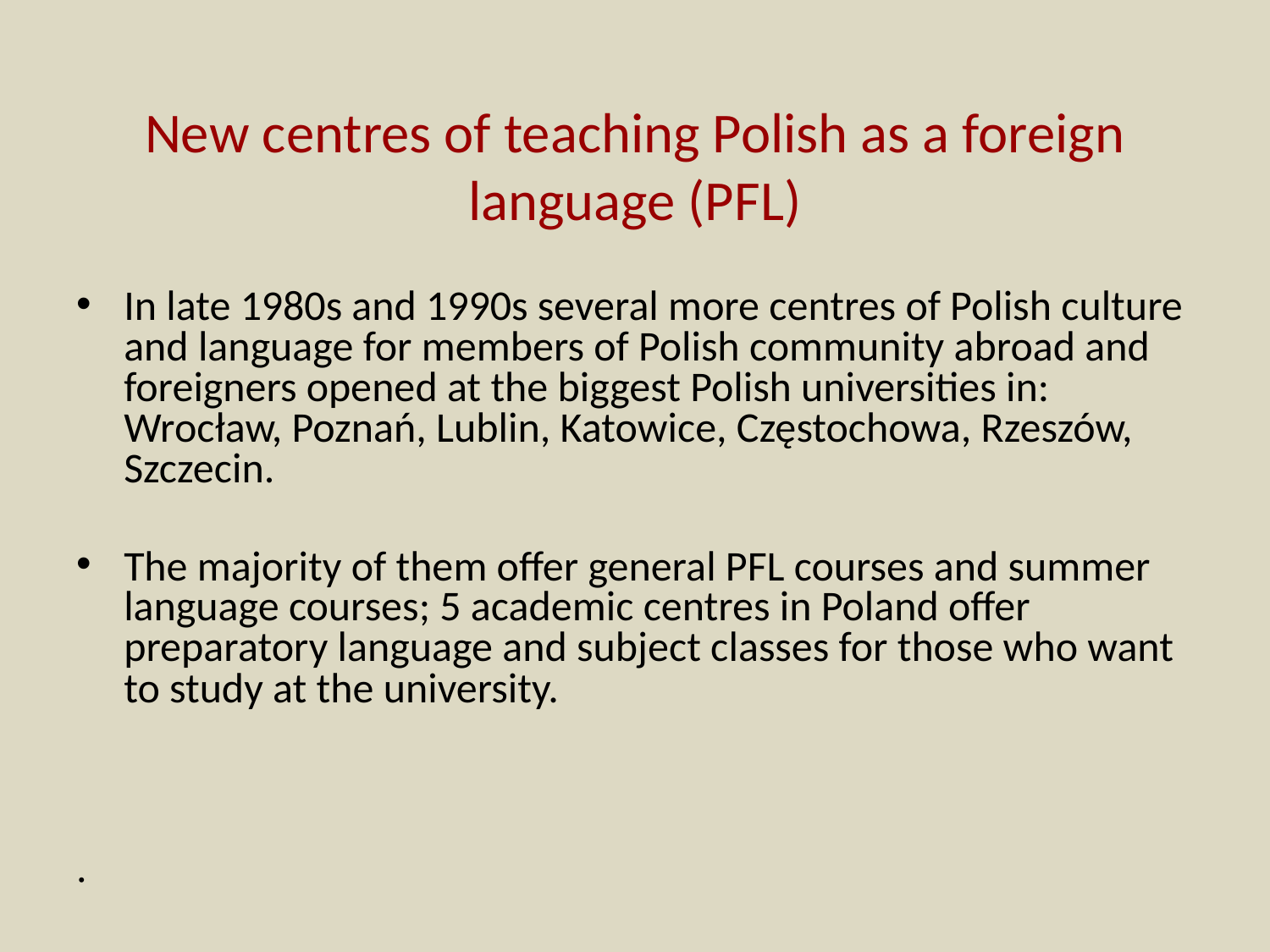

# New centres of teaching Polish as a foreign language (PFL)
In late 1980s and 1990s several more centres of Polish culture and language for members of Polish community abroad and foreigners opened at the biggest Polish universities in: Wrocław, Poznań, Lublin, Katowice, Częstochowa, Rzeszów, Szczecin.

The majority of them offer general PFL courses and summer language courses; 5 academic centres in Poland offer preparatory language and subject classes for those who want to study at the university.

.